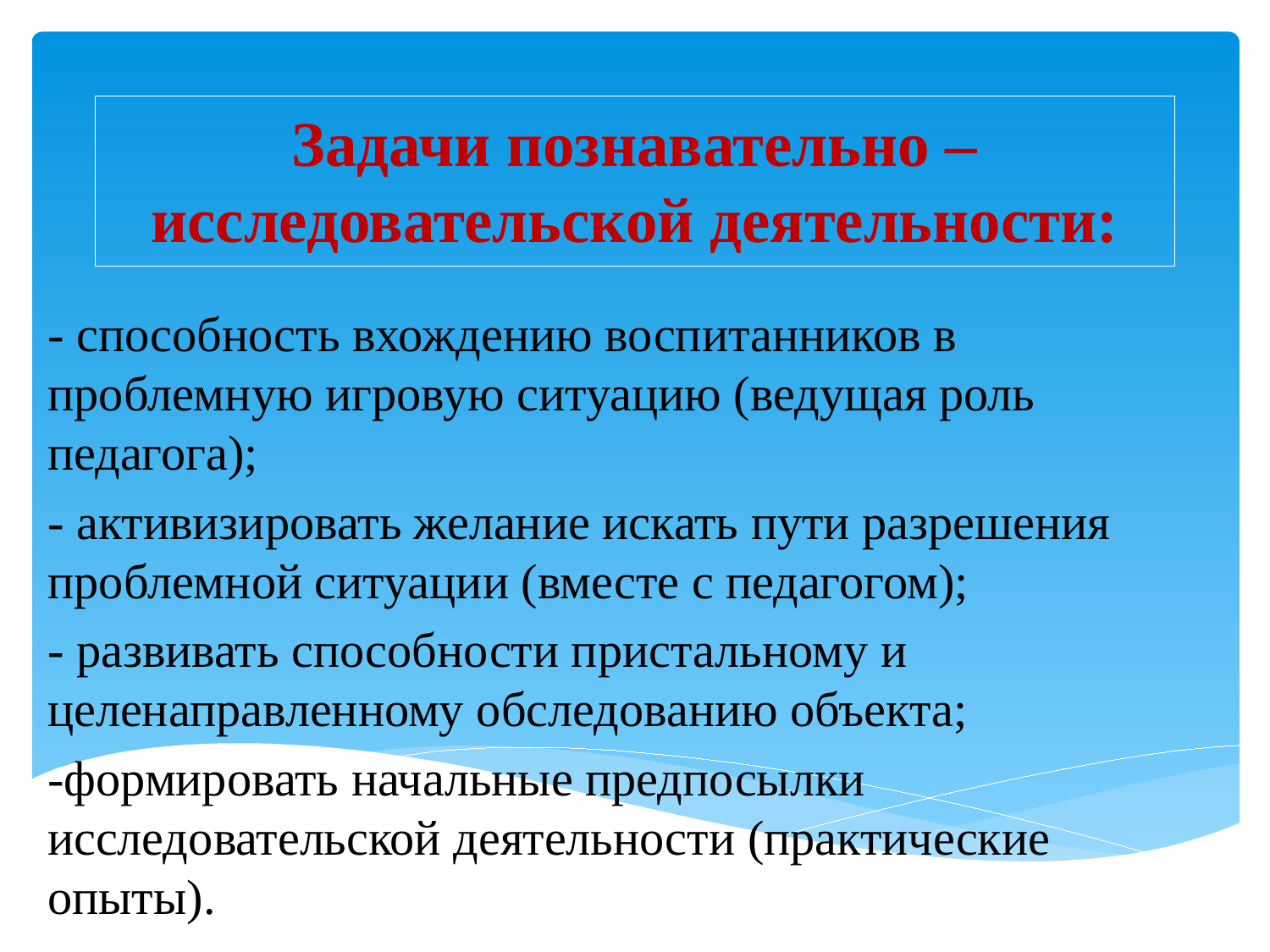

# Задачи познавательно – исследовательской деятельности:
- способность вхождению воспитанников в проблемную игровую ситуацию (ведущая роль педагога);
- активизировать желание искать пути разрешения проблемной ситуации (вместе с педагогом);
- развивать способности пристальному и целенаправленному обследованию объекта;
-формировать начальные предпосылки исследовательской деятельности (практические опыты).